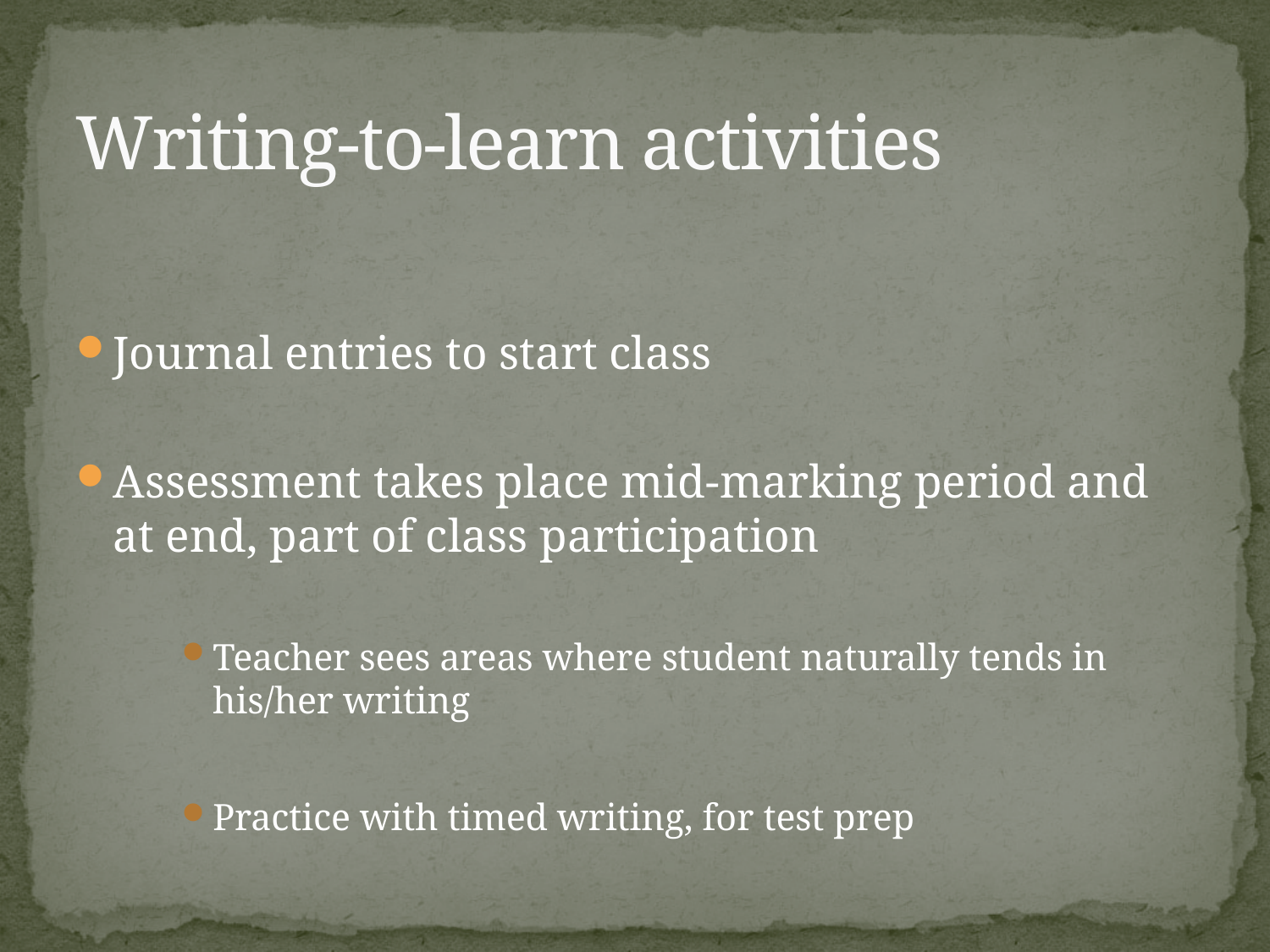

# Writing-to-learn activities

Journal entries to start class

Assessment takes place mid-marking period and at end, part of class participation

Teacher sees areas where student naturally tends in his/her writing

Practice with timed writing, for test prep